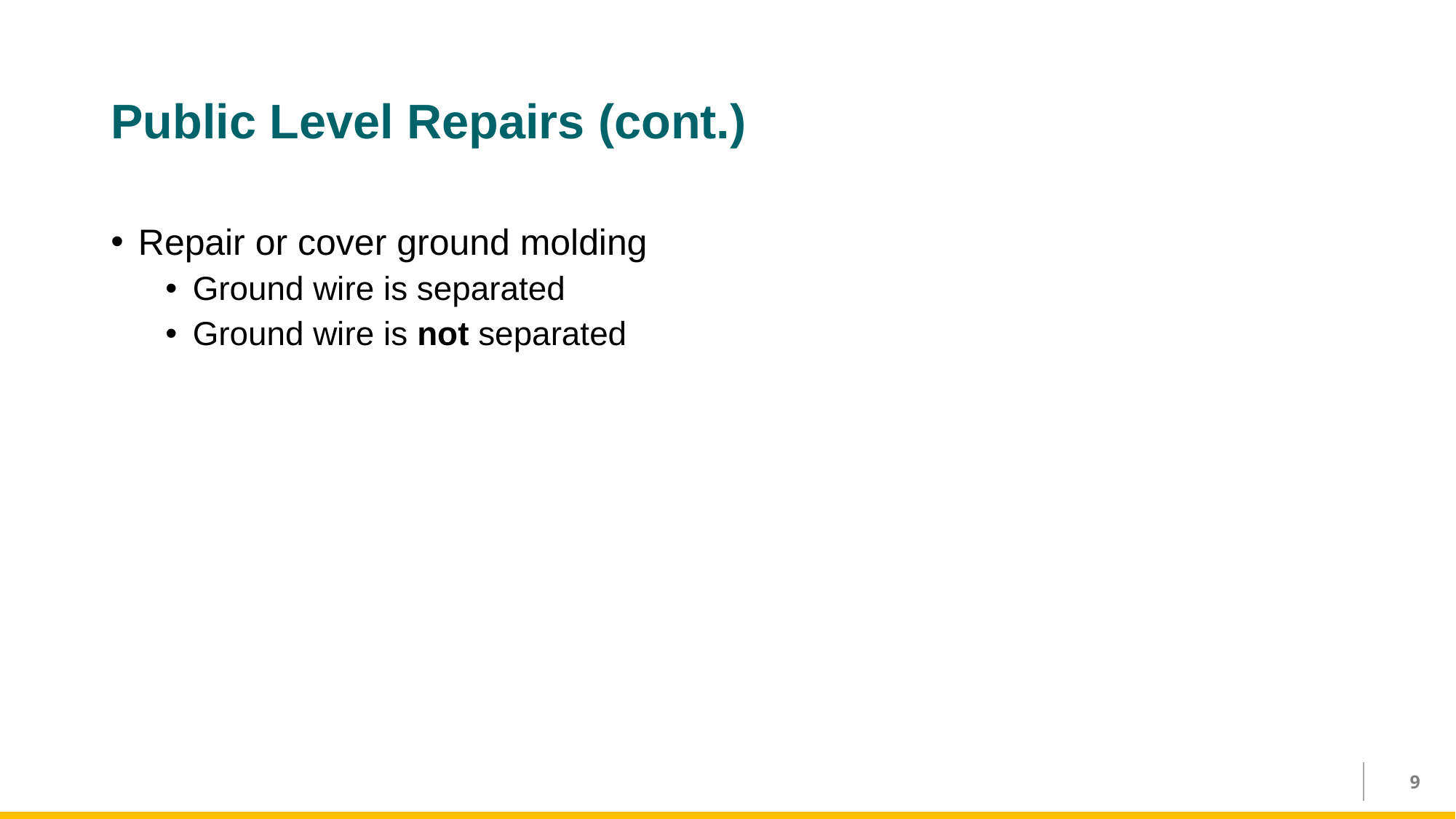

# Public Level Repairs (cont.)
Repair or cover ground molding
Ground wire is separated
Ground wire is not separated